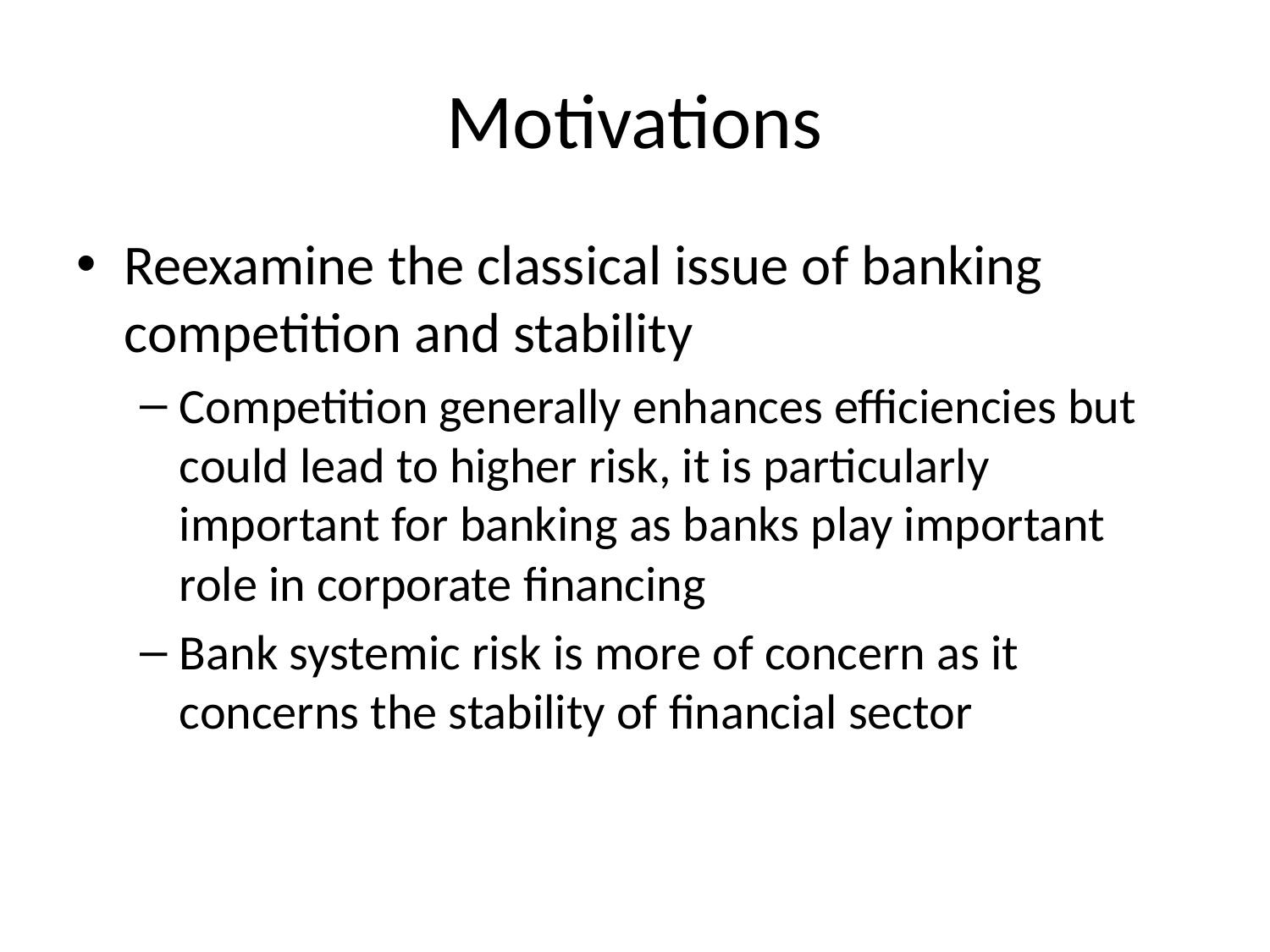

# Motivations
Reexamine the classical issue of banking competition and stability
Competition generally enhances efficiencies but could lead to higher risk, it is particularly important for banking as banks play important role in corporate financing
Bank systemic risk is more of concern as it concerns the stability of financial sector